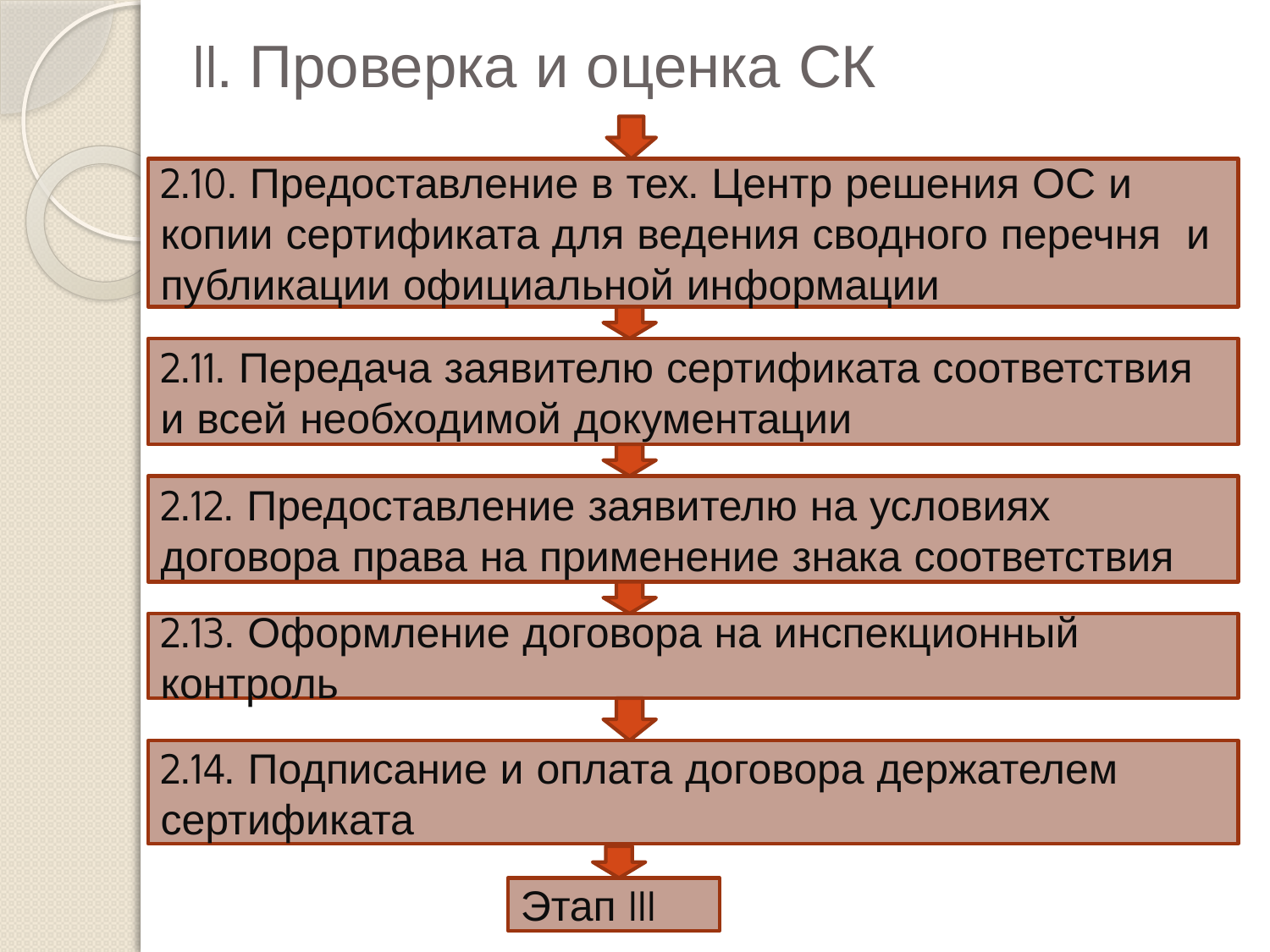

# II. Проверка и оценка СК

2.10. Предоставление в тех. Центр решения ОС и копии сертификата для ведения сводного перечня  и публикации официальной информации

2.11. Передача заявителю сертификата соответствия и всей необходимой документации

2.12. Предоставление заявителю на условиях договора права на применение знака соответствия

2.13. Оформление договора на инспекционный контроль

2.14. Подписание и оплата договора держателем сертификата

Этап III